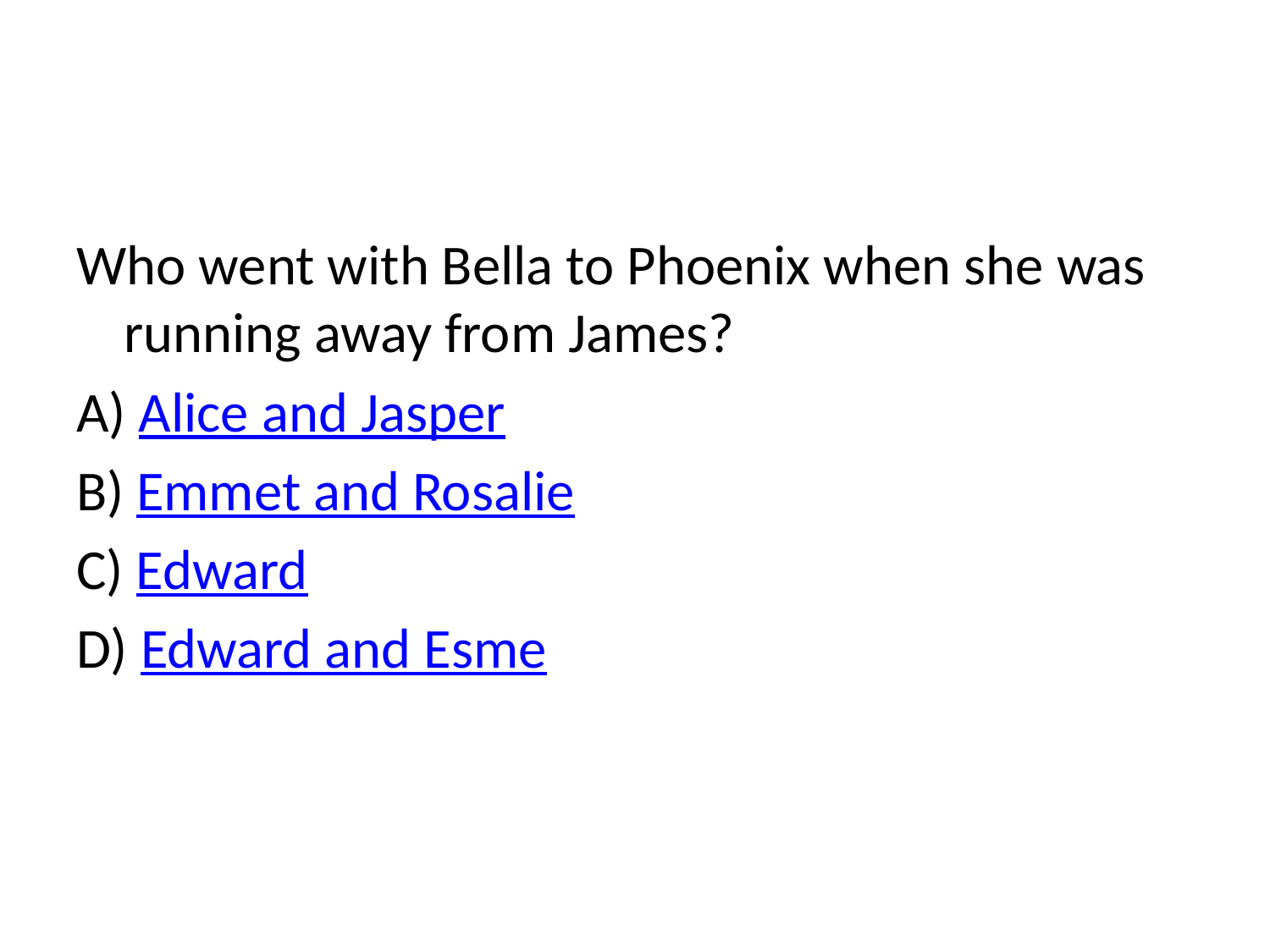

#
Who went with Bella to Phoenix when she was running away from James?
A) Alice and Jasper
B) Emmet and Rosalie
C) Edward
D) Edward and Esme